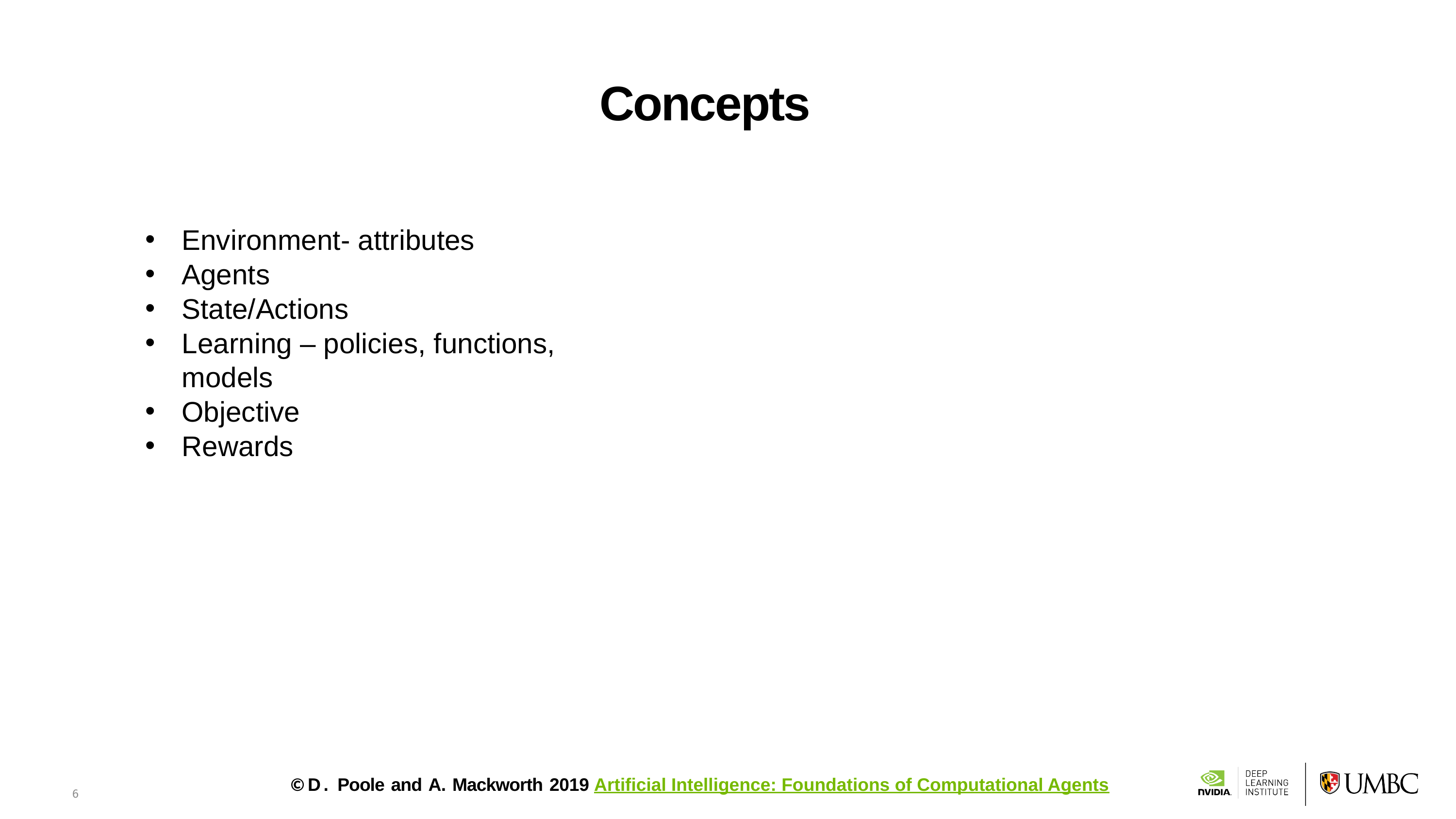

# Concepts
Environment- attributes
Agents
State/Actions
Learning – policies, functions, models
Objective
Rewards

©D. Poole and A. Mackworth 2019 Artificial Intelligence: Foundations of Computational Agents